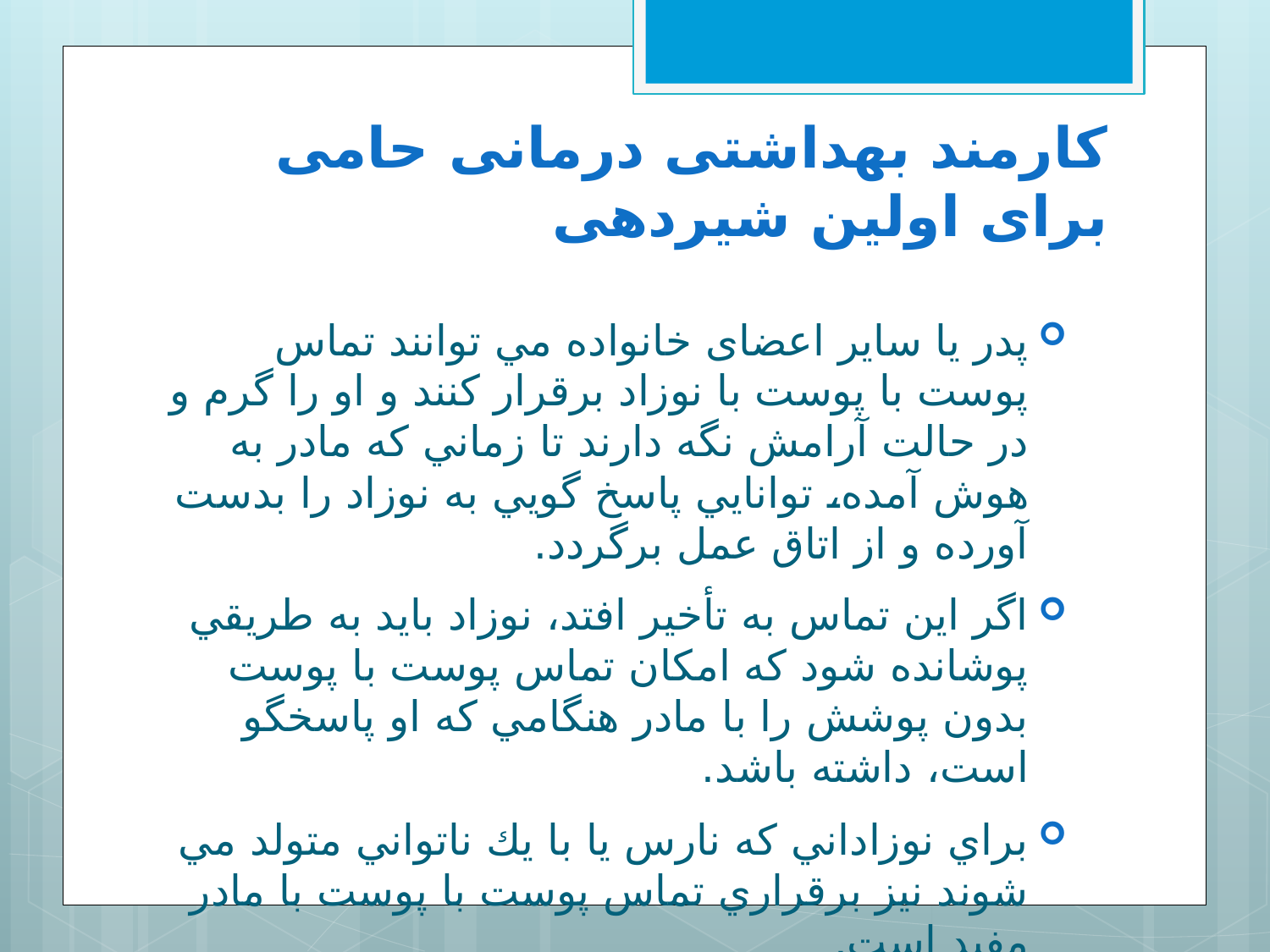

# کارمند بهداشتی درمانی حامی برای اولین شیردهی
پدر يا ساير اعضای خانواده مي توانند تماس پوست با پوست با نوزاد برقرار كنند و او را گرم و در حالت آرامش نگه دارند تا زماني كه مادر به هوش آمده، توانايي پاسخ گويي به نوزاد را بدست آورده و از اتاق عمل برگردد.
اگر اين تماس به تأخير افتد، نوزاد بايد به طريقي پوشانده شود كه امكان تماس پوست با پوست بدون پوشش را با مادر هنگامي كه او پاسخگو است، داشته باشد.
براي نوزاداني كه نارس يا با يك ناتواني متولد مي شوند نيز برقراري تماس پوست با پوست با مادر مفيد است.